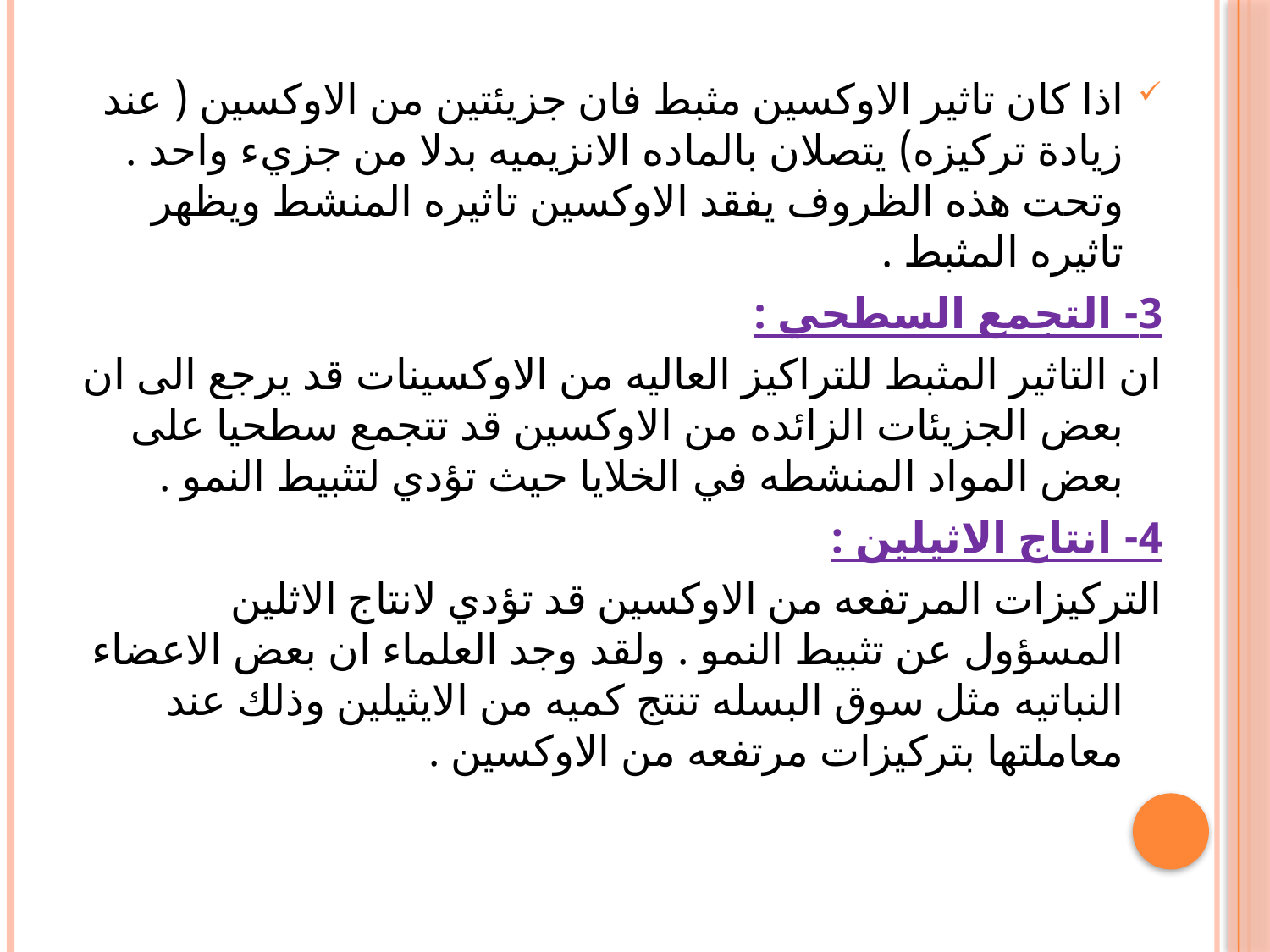

اذا كان تاثير الاوكسين مثبط فان جزيئتين من الاوكسين ( عند زيادة تركيزه) يتصلان بالماده الانزيميه بدلا من جزيء واحد . وتحت هذه الظروف يفقد الاوكسين تاثيره المنشط ويظهر تاثيره المثبط .
3- التجمع السطحي :
ان التاثير المثبط للتراكيز العاليه من الاوكسينات قد يرجع الى ان بعض الجزيئات الزائده من الاوكسين قد تتجمع سطحيا على بعض المواد المنشطه في الخلايا حيث تؤدي لتثبيط النمو .
4- انتاج الاثيلين :
التركيزات المرتفعه من الاوكسين قد تؤدي لانتاج الاثلين  المسؤول عن تثبيط النمو . ولقد وجد العلماء ان بعض الاعضاء النباتيه مثل سوق البسله تنتج كميه من الايثيلين وذلك عند معاملتها بتركيزات مرتفعه من الاوكسين .